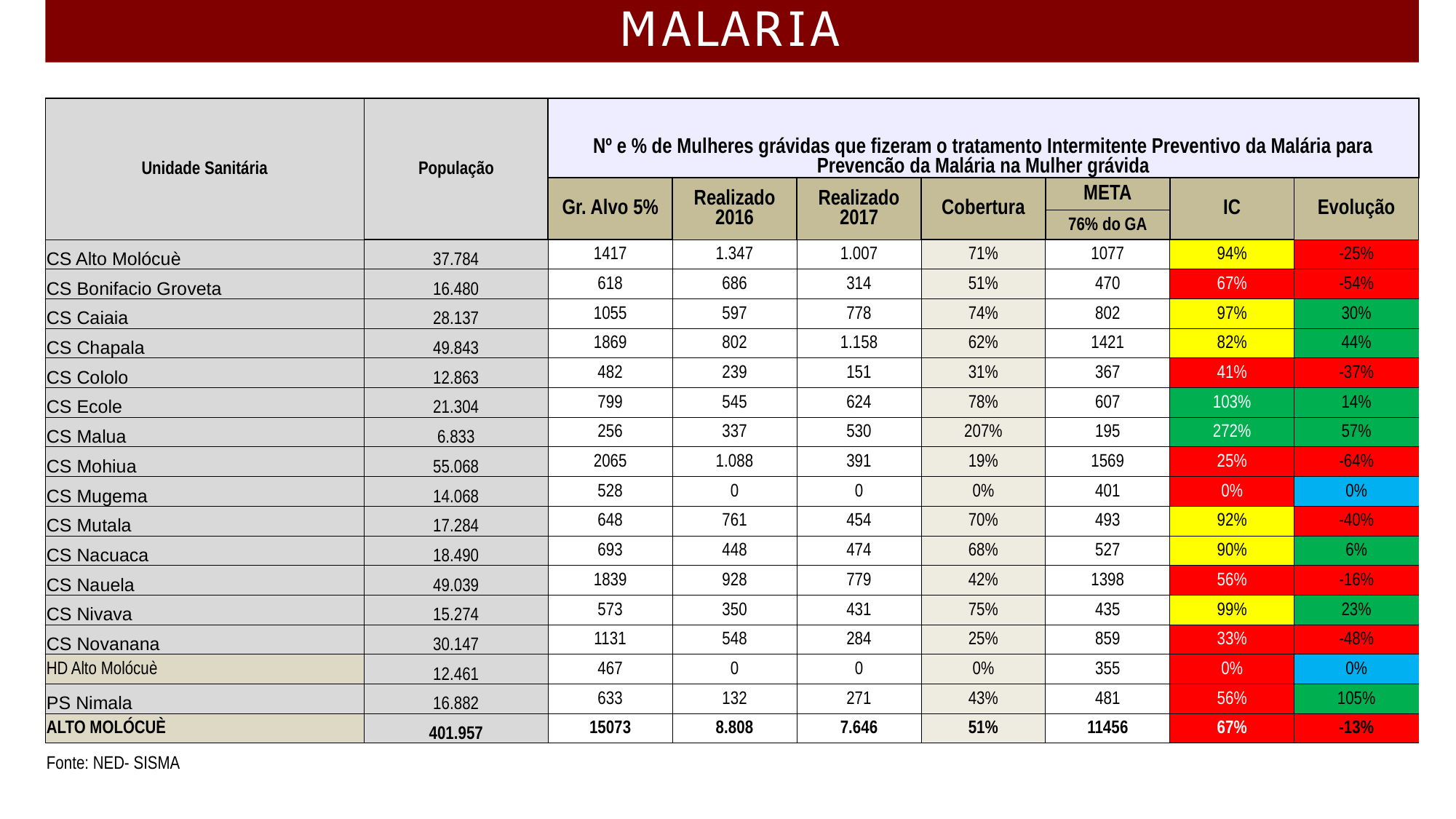

# MALARIA
| Unidade Sanitária | População | Nº e % de Mulheres grávidas que fizeram o tratamento Intermitente Preventivo da Malária para Prevencão da Malária na Mulher grávida |  |  |  |  |  |  |
| --- | --- | --- | --- | --- | --- | --- | --- | --- |
|  |  | Gr. Alvo 5% | Realizado 2016 | Realizado 2017 | Cobertura | META | IC | Evolução |
|  |  |  |  |  |  | 76% do GA |  |  |
| CS Alto Molócuè | 37.784 | 1417 | 1.347 | 1.007 | 71% | 1077 | 94% | -25% |
| CS Bonifacio Groveta | 16.480 | 618 | 686 | 314 | 51% | 470 | 67% | -54% |
| CS Caiaia | 28.137 | 1055 | 597 | 778 | 74% | 802 | 97% | 30% |
| CS Chapala | 49.843 | 1869 | 802 | 1.158 | 62% | 1421 | 82% | 44% |
| CS Cololo | 12.863 | 482 | 239 | 151 | 31% | 367 | 41% | -37% |
| CS Ecole | 21.304 | 799 | 545 | 624 | 78% | 607 | 103% | 14% |
| CS Malua | 6.833 | 256 | 337 | 530 | 207% | 195 | 272% | 57% |
| CS Mohiua | 55.068 | 2065 | 1.088 | 391 | 19% | 1569 | 25% | -64% |
| CS Mugema | 14.068 | 528 | 0 | 0 | 0% | 401 | 0% | 0% |
| CS Mutala | 17.284 | 648 | 761 | 454 | 70% | 493 | 92% | -40% |
| CS Nacuaca | 18.490 | 693 | 448 | 474 | 68% | 527 | 90% | 6% |
| CS Nauela | 49.039 | 1839 | 928 | 779 | 42% | 1398 | 56% | -16% |
| CS Nivava | 15.274 | 573 | 350 | 431 | 75% | 435 | 99% | 23% |
| CS Novanana | 30.147 | 1131 | 548 | 284 | 25% | 859 | 33% | -48% |
| HD Alto Molócuè | 12.461 | 467 | 0 | 0 | 0% | 355 | 0% | 0% |
| PS Nimala | 16.882 | 633 | 132 | 271 | 43% | 481 | 56% | 105% |
| ALTO MOLÓCUÈ | 401.957 | 15073 | 8.808 | 7.646 | 51% | 11456 | 67% | -13% |
| Fonte: NED- SISMA |  |  |  |  |  |  |  |  |